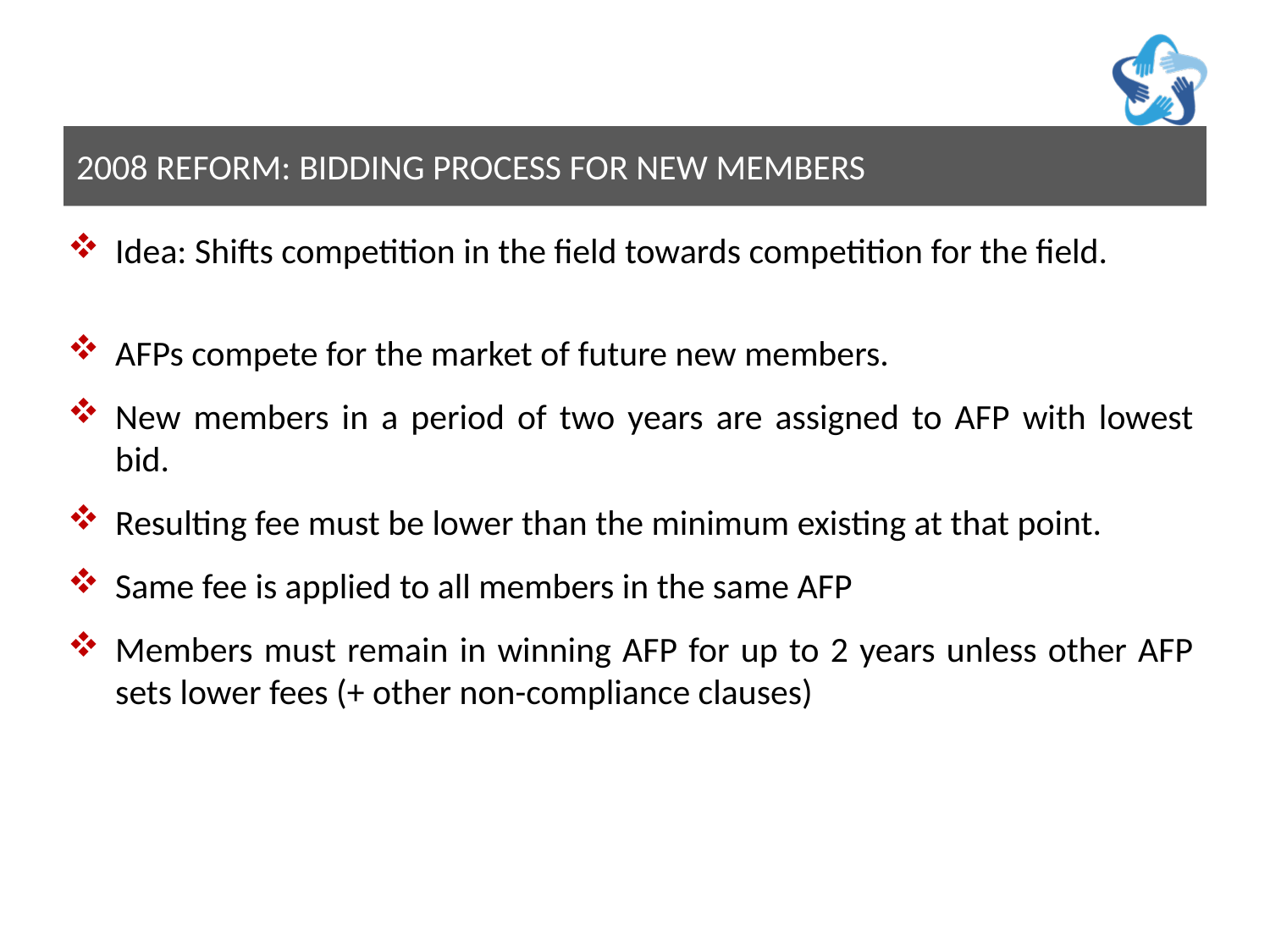

# 2008 REFORM: BIDDING PROCESS FOR NEW MEMBERS
Idea: Shifts competition in the field towards competition for the field.

AFPs compete for the market of future new members.
New members in a period of two years are assigned to AFP with lowest bid.
Resulting fee must be lower than the minimum existing at that point.
Same fee is applied to all members in the same AFP
Members must remain in winning AFP for up to 2 years unless other AFP sets lower fees (+ other non-compliance clauses)